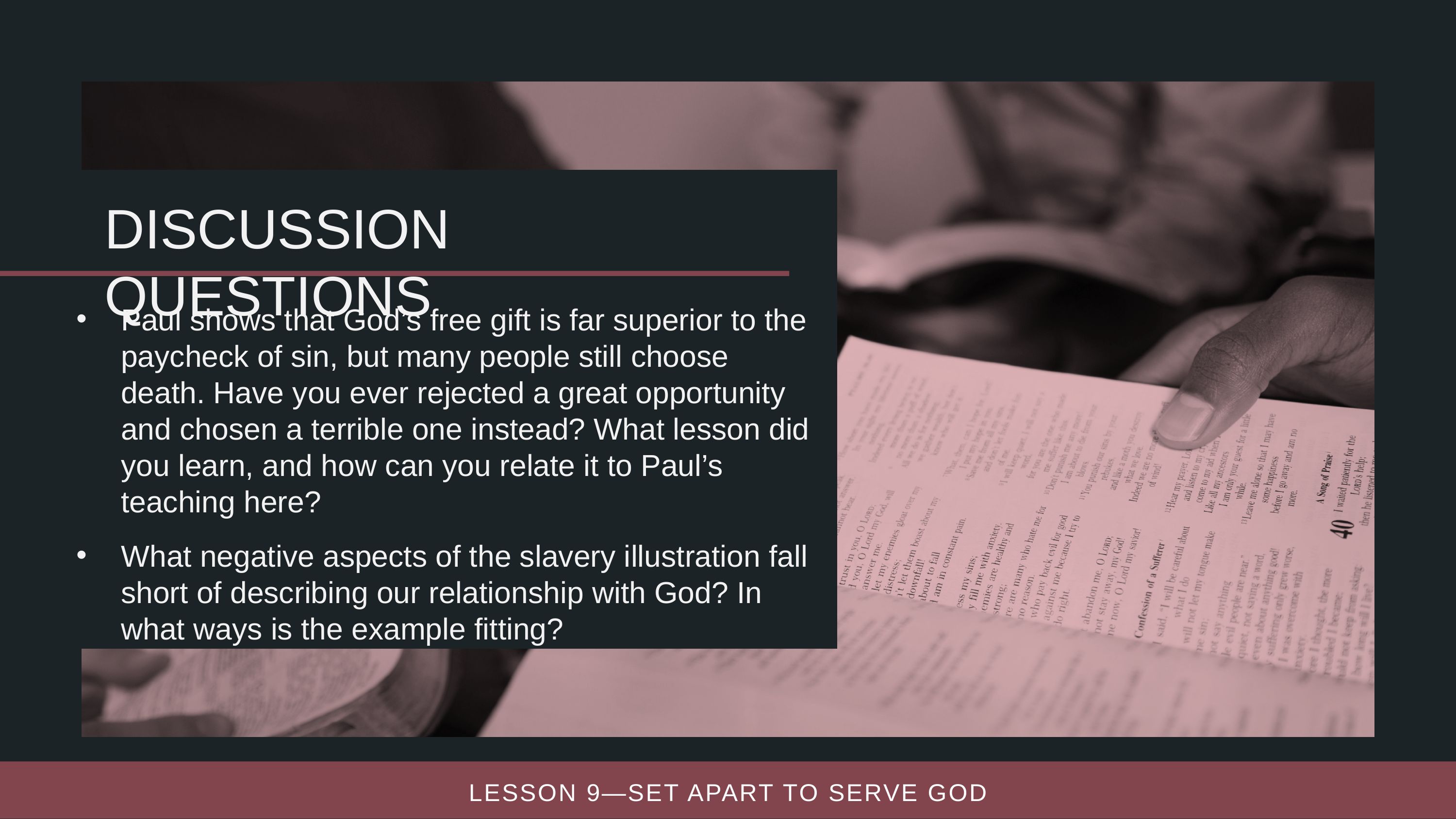

Paul shows that God’s free gift is far superior to the paycheck of sin, but many people still choose death. Have you ever rejected a great opportunity and chosen a terrible one instead? What lesson did you learn, and how can you relate it to Paul’s teaching here?
What negative aspects of the slavery illustration fall short of describing our relationship with God? In what ways is the example fitting?